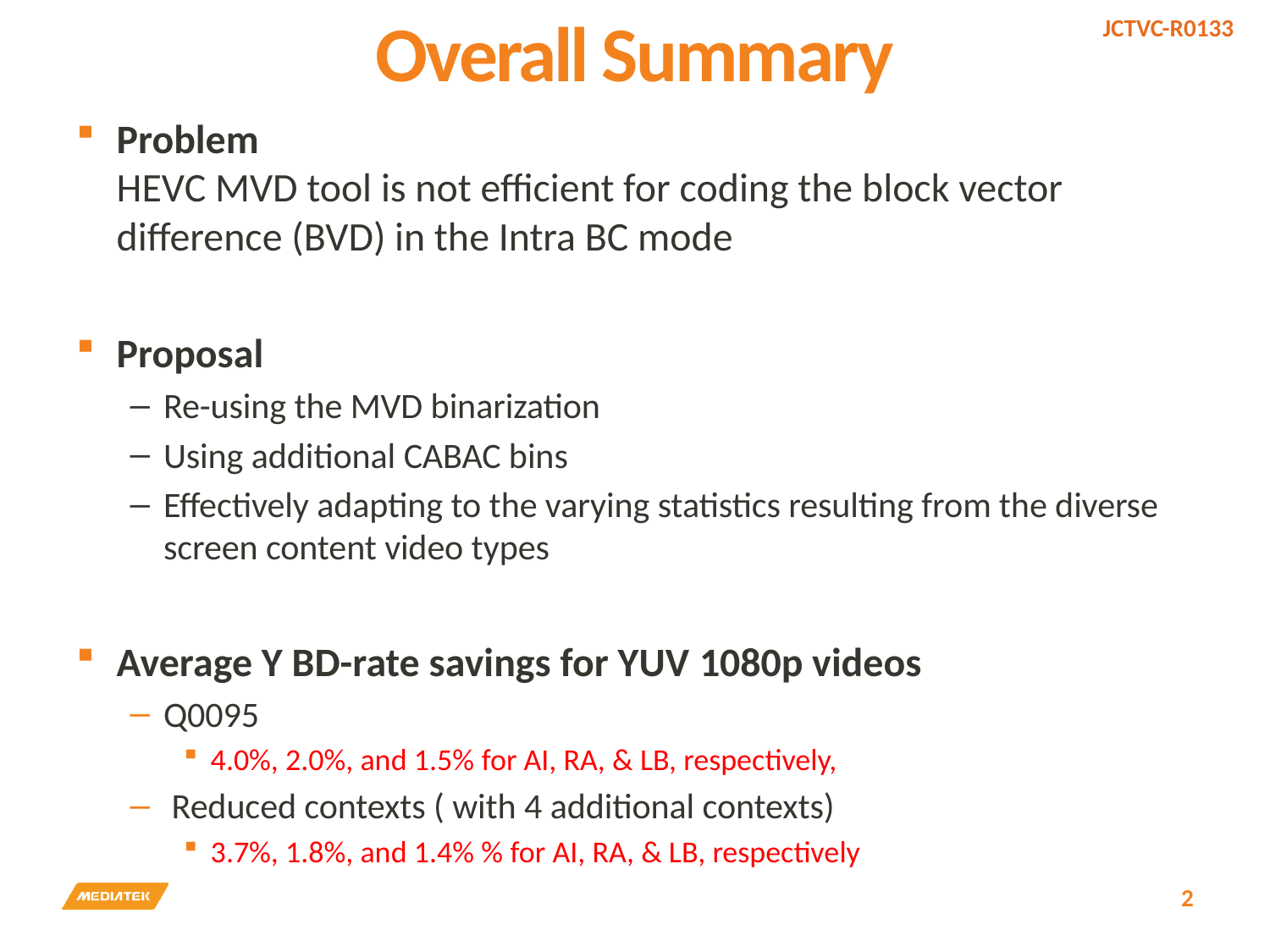

# Overall Summary
Problem
HEVC MVD tool is not efficient for coding the block vector difference (BVD) in the Intra BC mode

Proposal
Re-using the MVD binarization
Using additional CABAC bins
Effectively adapting to the varying statistics resulting from the diverse screen content video types

Average Y BD-rate savings for YUV 1080p videos
Q0095
4.0%, 2.0%, and 1.5% for AI, RA, & LB, respectively,
 Reduced contexts ( with 4 additional contexts)
3.7%, 1.8%, and 1.4% % for AI, RA, & LB, respectively
2